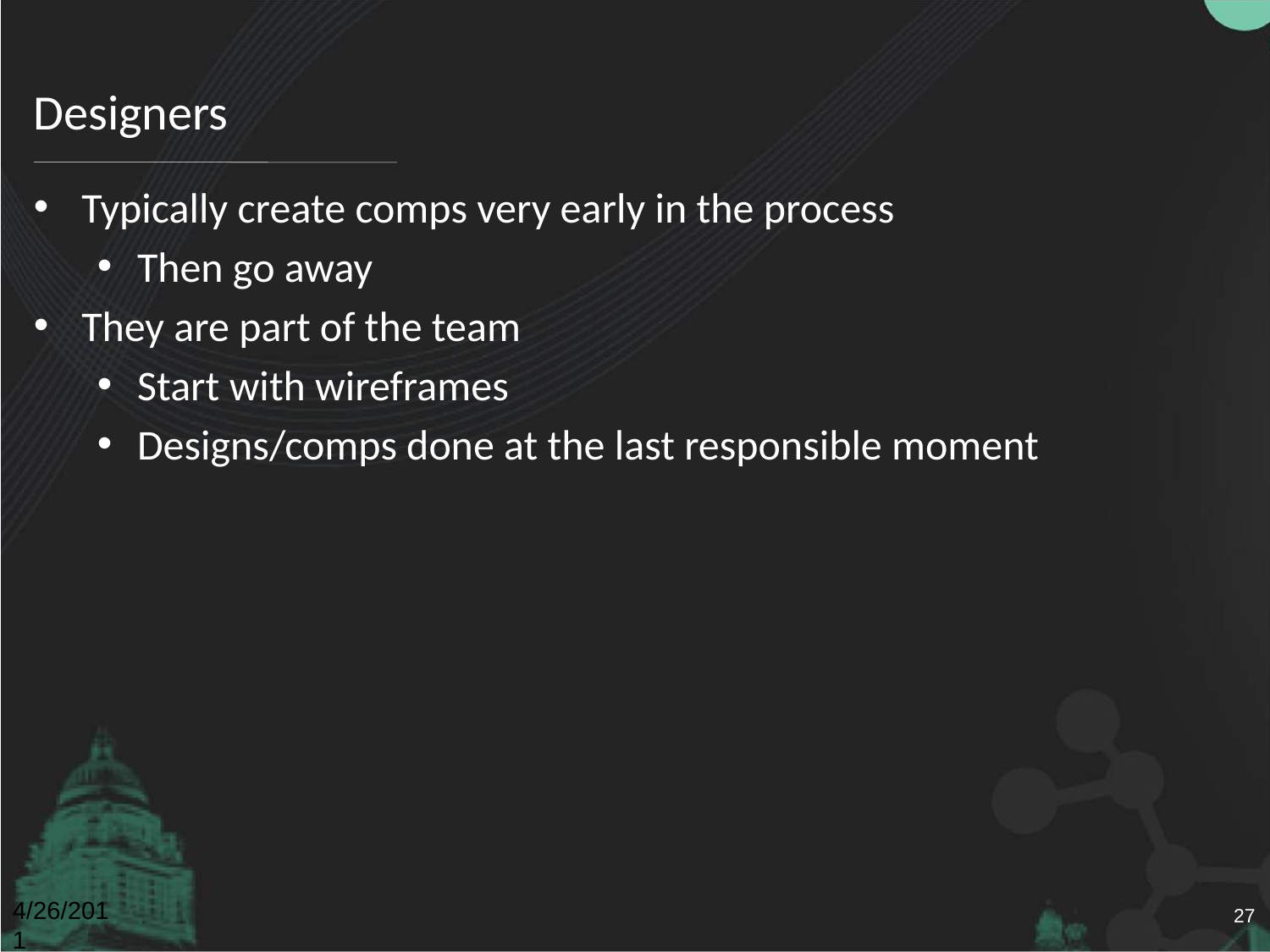

# Designers
Typically create comps very early in the process
Then go away
They are part of the team
Start with wireframes
Designs/comps done at the last responsible moment

4/26/2011
27